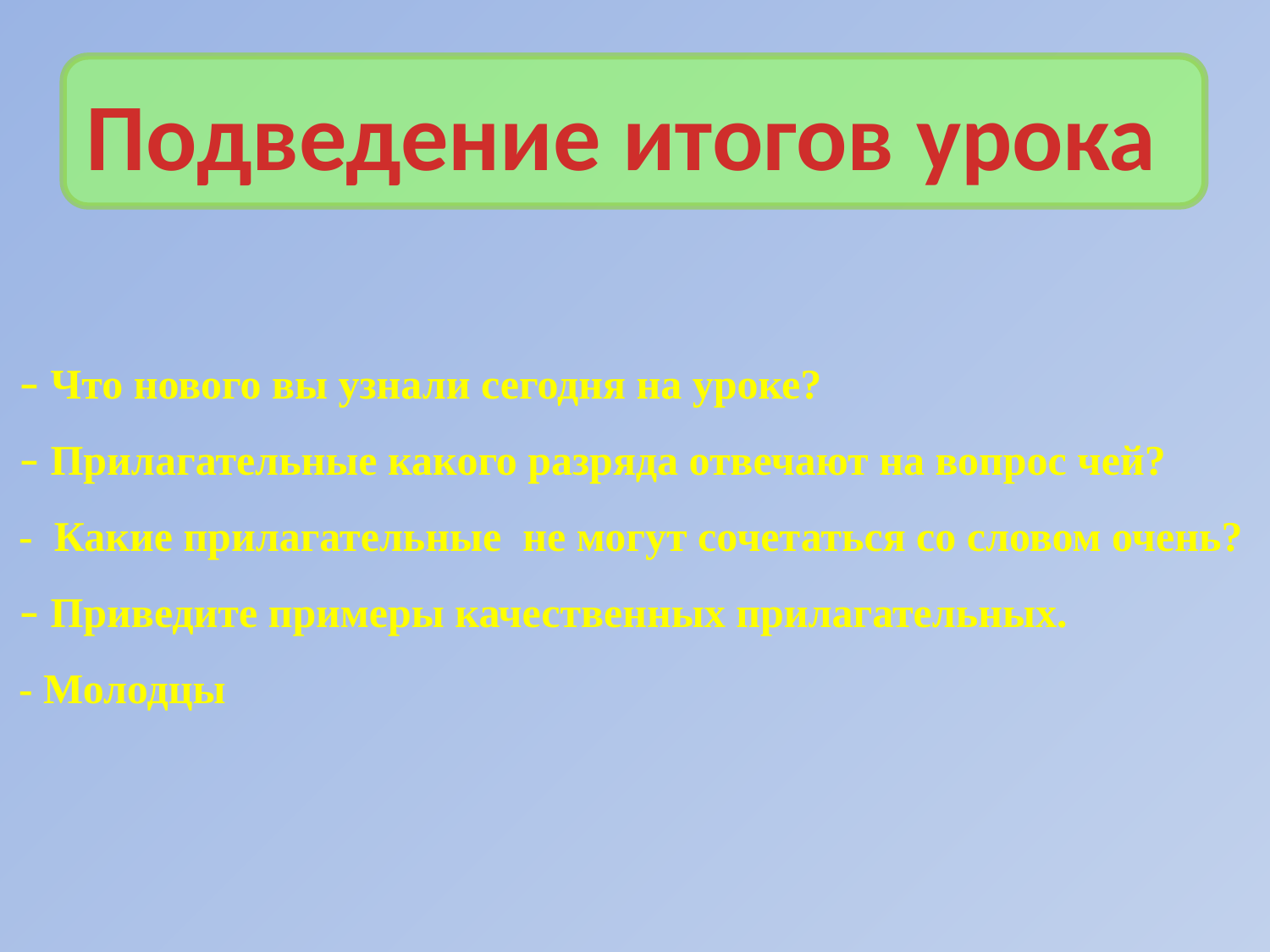

Подведение итогов урока
– Что нового вы узнали сегодня на уроке?
– Прилагательные какого разряда отвечают на вопрос чей?
-  Какие прилагательные  не могут сочетаться со словом очень?
– Приведите примеры качественных прилагательных.
- Молодцы